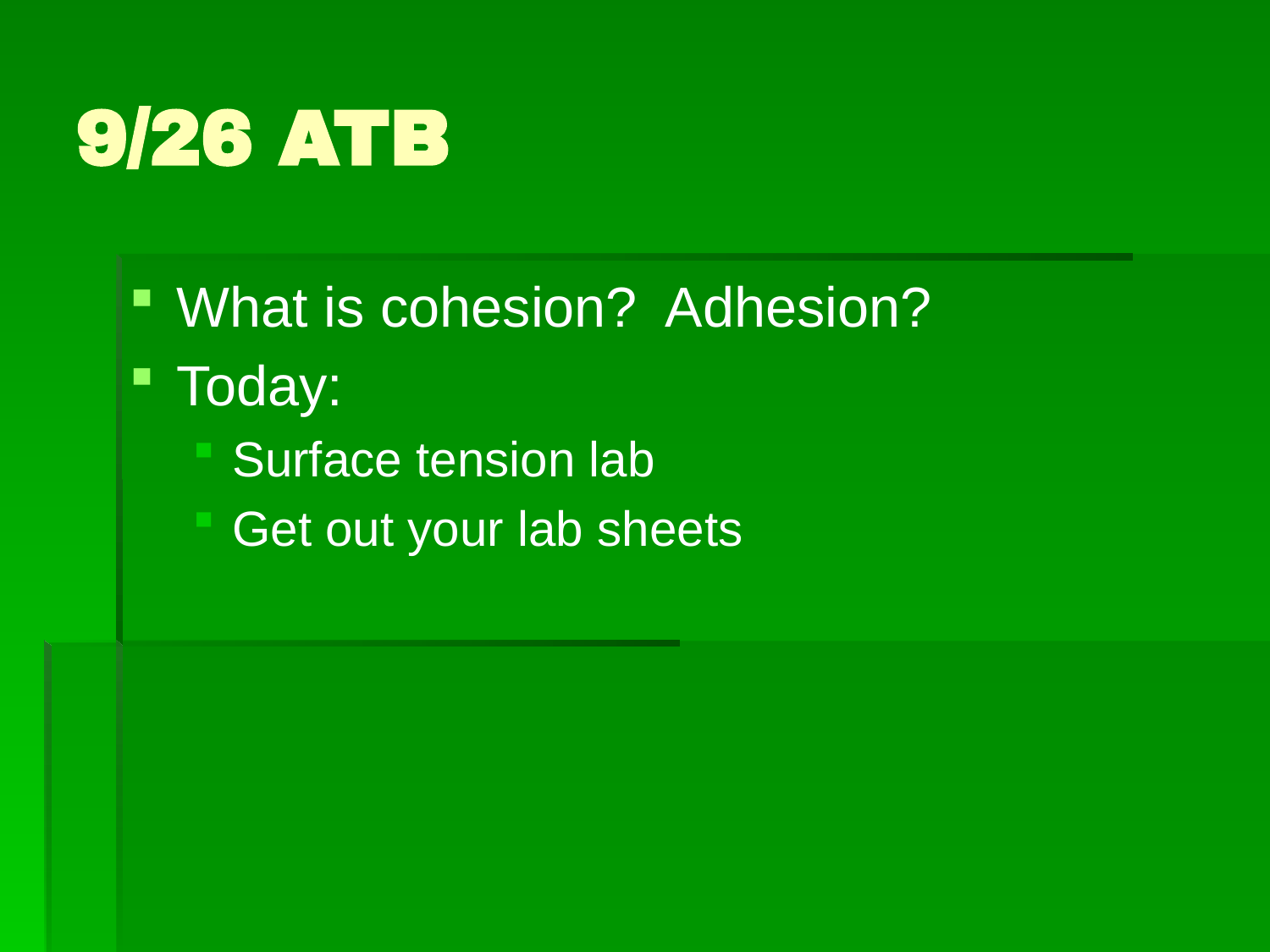

# 9/26 ATB
What is cohesion?  Adhesion?
Today:
Surface tension lab
Get out your lab sheets